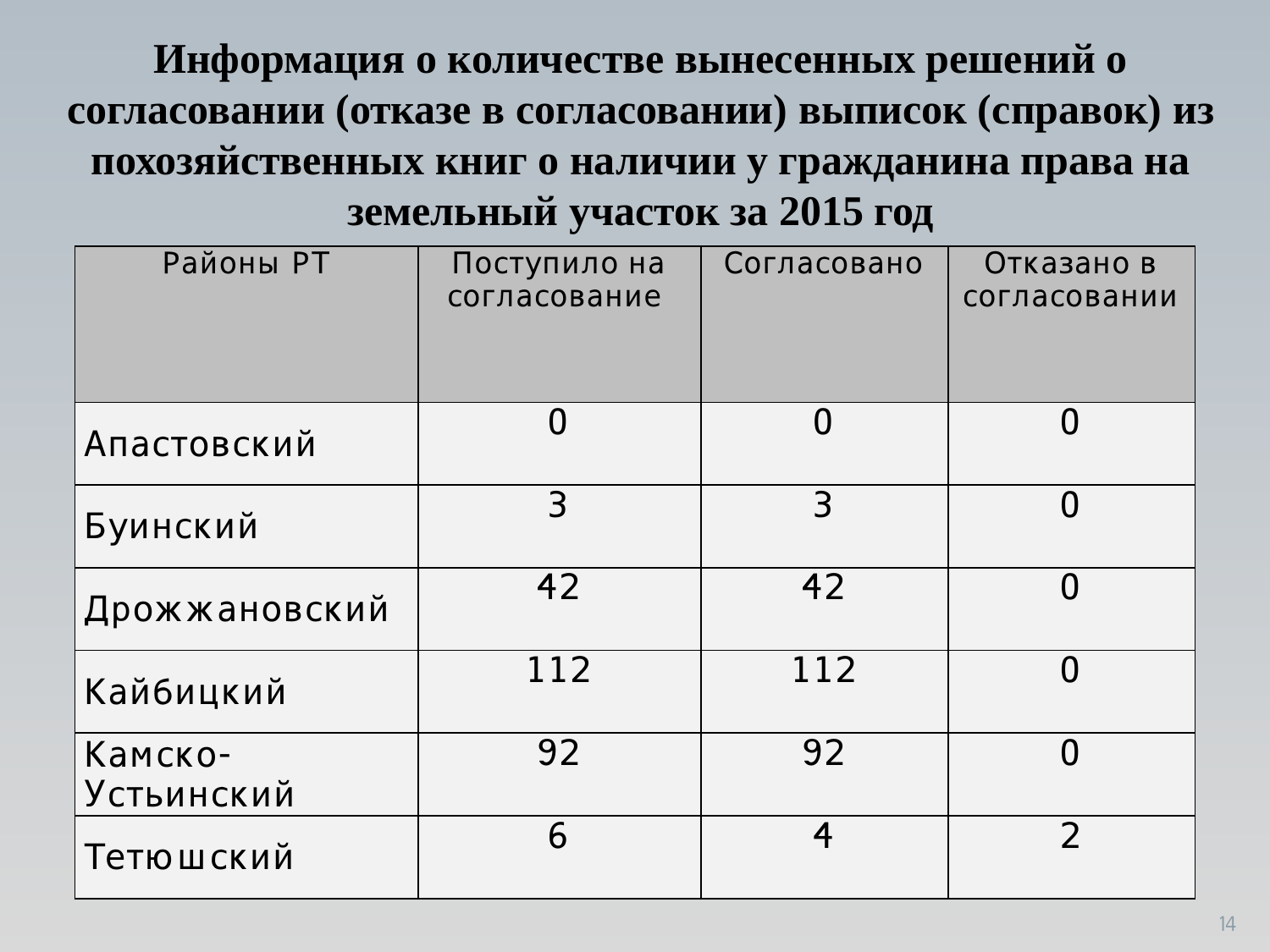

# Информация о количестве вынесенных решений о согласовании (отказе в согласовании) выписок (справок) из похозяйственных книг о наличии у гражданина права на земельный участок за 2015 год
| Районы РТ | Поступило на согласование | Согласовано | Отказано в согласовании |
| --- | --- | --- | --- |
| Апастовский | 0 | 0 | 0 |
| Буинский | 3 | 3 | 0 |
| Дрожжановский | 42 | 42 | 0 |
| Кайбицкий | 112 | 112 | 0 |
| Камско-Устьинский | 92 | 92 | 0 |
| Тетюшский | 6 | 4 | 2 |
14